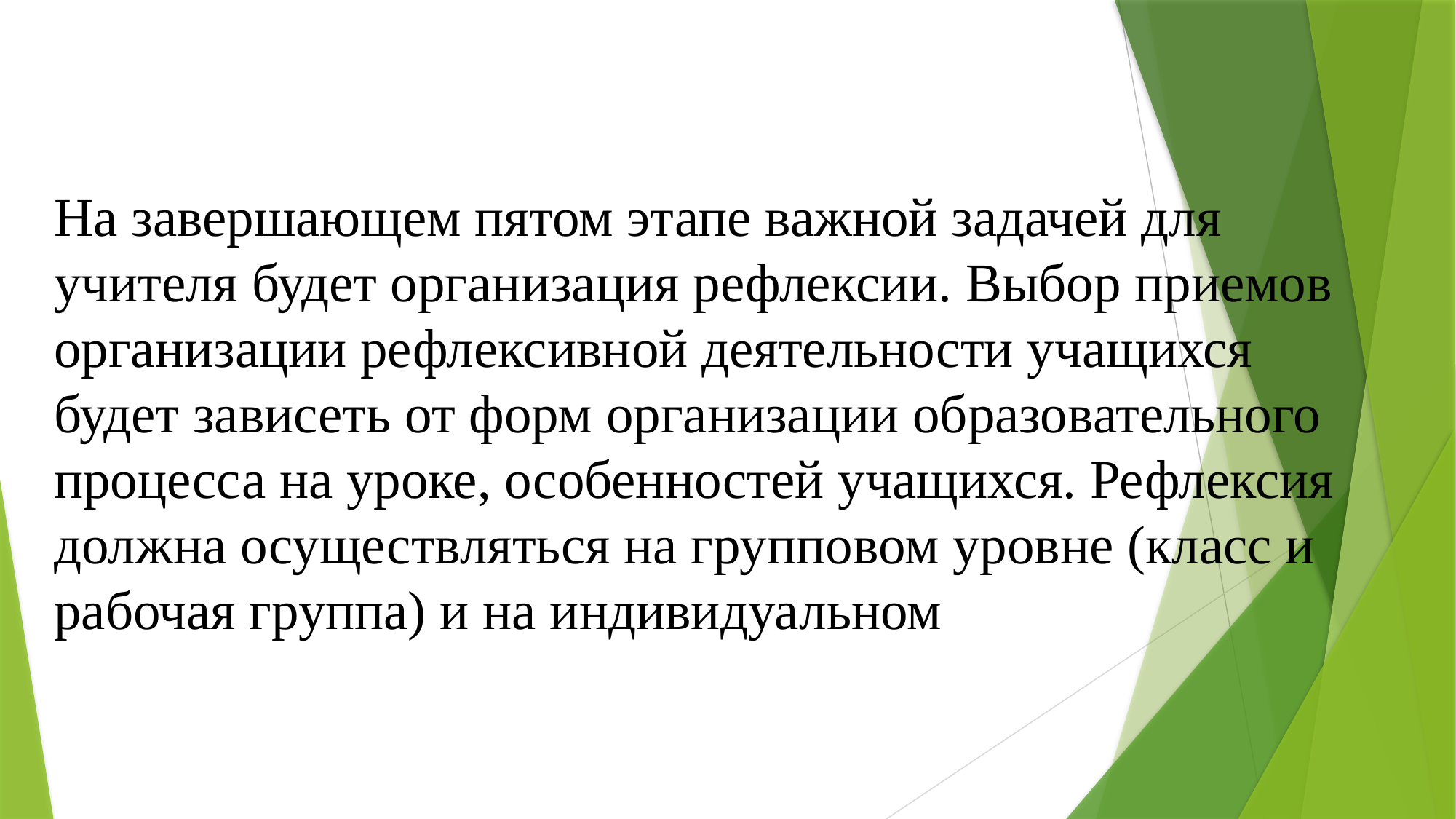

На завершающем пятом этапе важной задачей для учителя будет организация рефлексии. Выбор приемов организации рефлексивной деятельности учащихся будет зависеть от форм организации образовательного процесса на уроке, особенностей учащихся. Рефлексия должна осуществляться на групповом уровне (класс и рабочая группа) и на индивидуальном